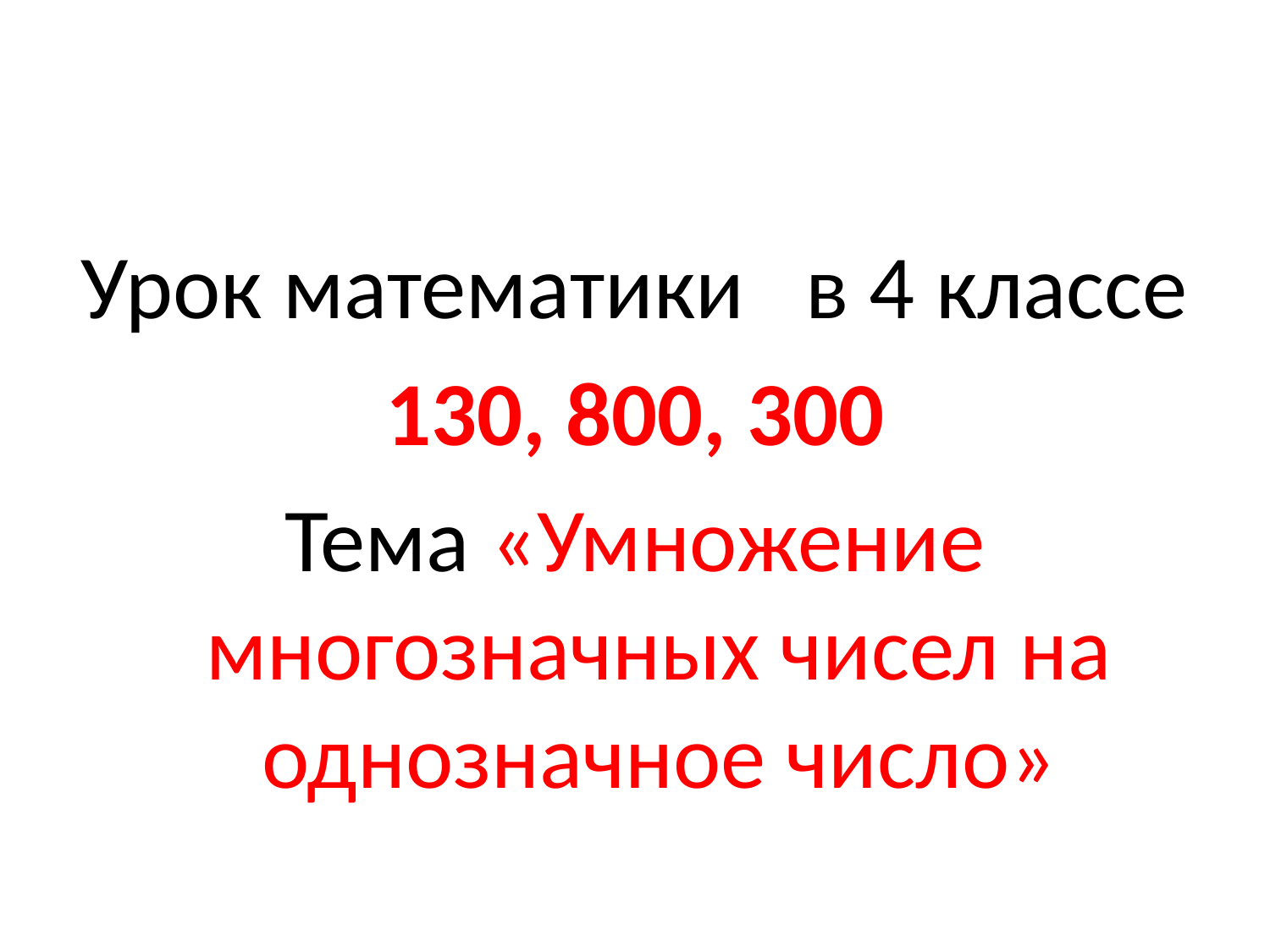

#
Урок математики   в 4 классе
130, 800, 300
Тема «Умножение многозначных чисел на однозначное число»